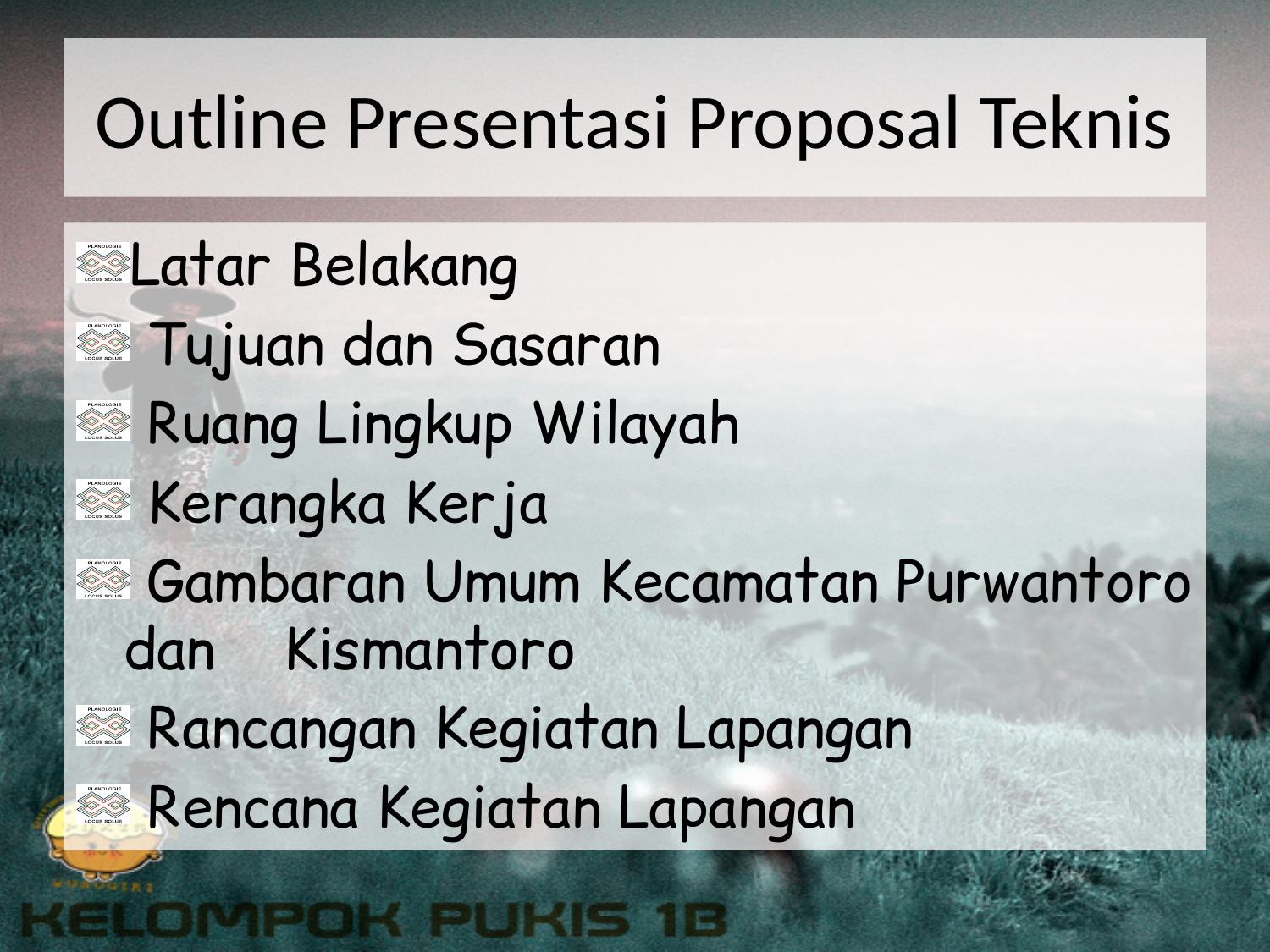

# Outline Presentasi Proposal Teknis
Latar Belakang
 Tujuan dan Sasaran
 Ruang Lingkup Wilayah
 Kerangka Kerja
 Gambaran Umum Kecamatan Purwantoro dan    Kismantoro
 Rancangan Kegiatan Lapangan
 Rencana Kegiatan Lapangan